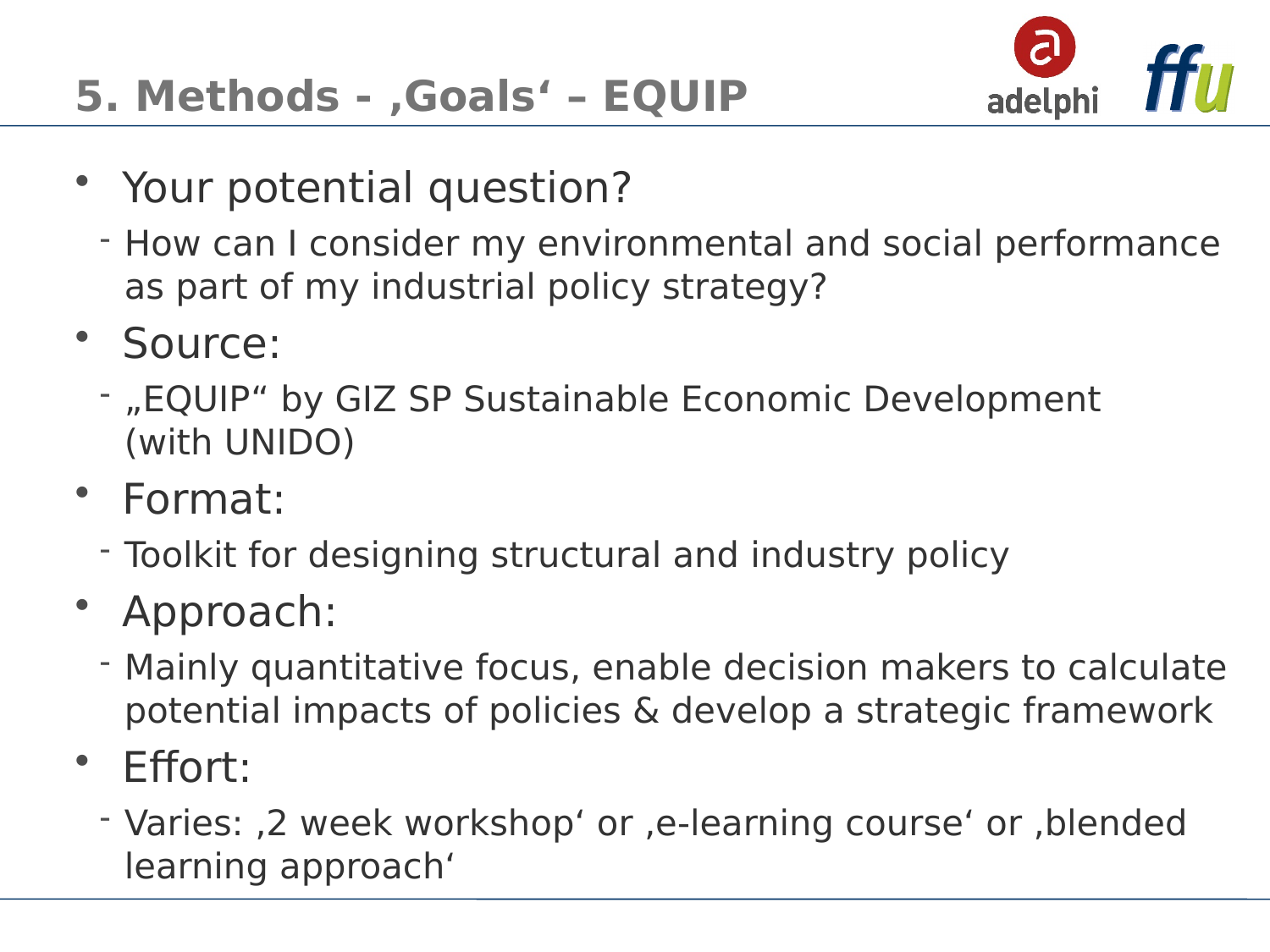

# 5. Methods - ‚Goals‘ – EQUIP
Your potential question?
How can I consider my environmental and social performance as part of my industrial policy strategy?
Source:
„EQUIP“ by GIZ SP Sustainable Economic Development
(with UNIDO)
Format:
Toolkit for designing structural and industry policy
Approach:
Mainly quantitative focus, enable decision makers to calculate potential impacts of policies & develop a strategic framework
Effort:
Varies: ‚2 week workshop‘ or ‚e-learning course‘ or ‚blended learning approach‘